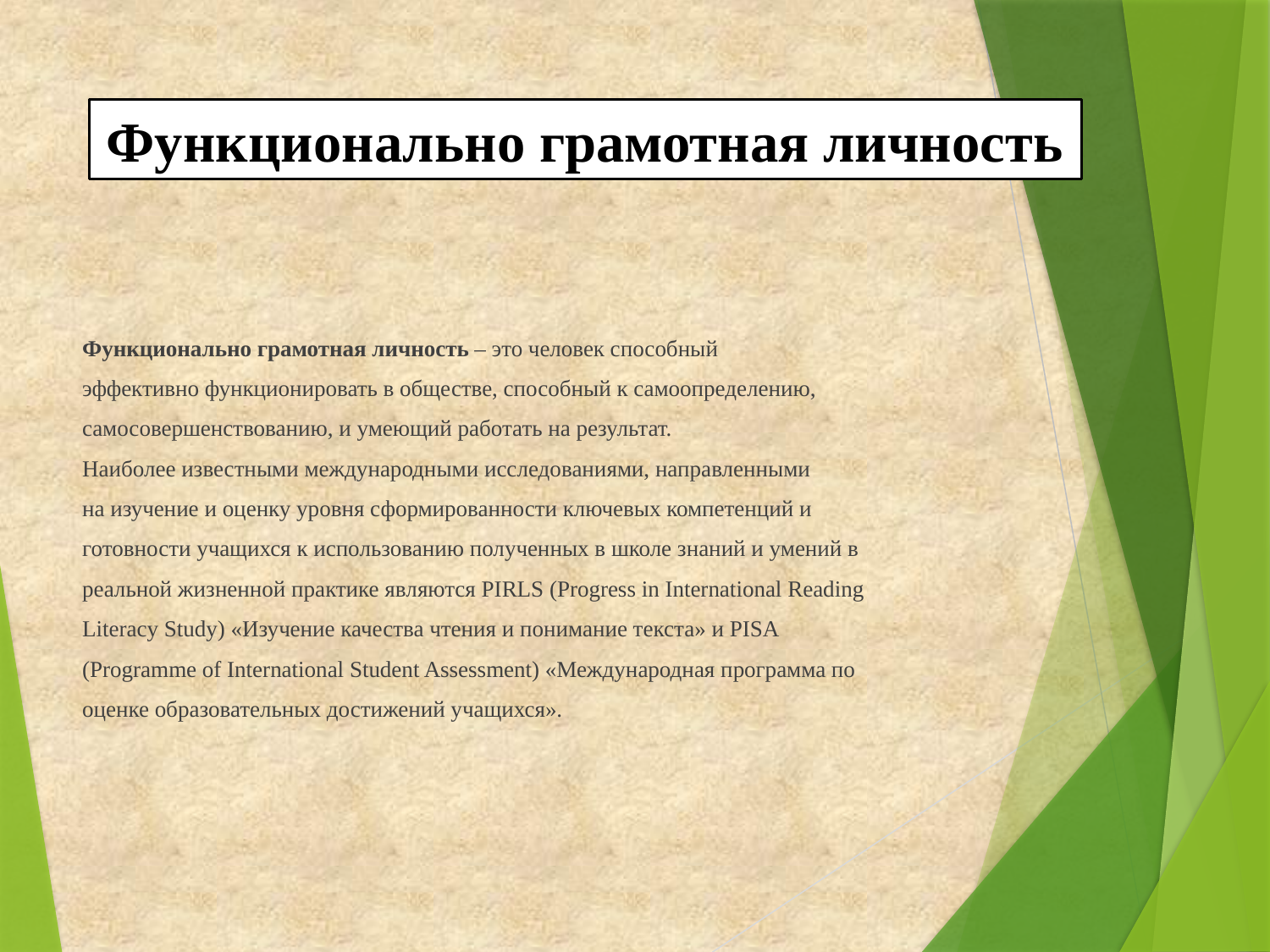

Функционально грамотная личность
Функционально грамотная личность – это человек способный
эффективно функционировать в обществе, способный к самоопределению,
самосовершенствованию, и умеющий работать на результат.
Наиболее известными международными исследованиями, направленными
на изучение и оценку уровня сформированности ключевых компетенций и
готовности учащихся к использованию полученных в школе знаний и умений в
реальной жизненной практике являются PIRLS (Progress in International Reading
Literacy Study) «Изучение качества чтения и понимание текста» и PISA
(Programme of International Student Assessment) «Международная программа по
оценке образовательных достижений учащихся».